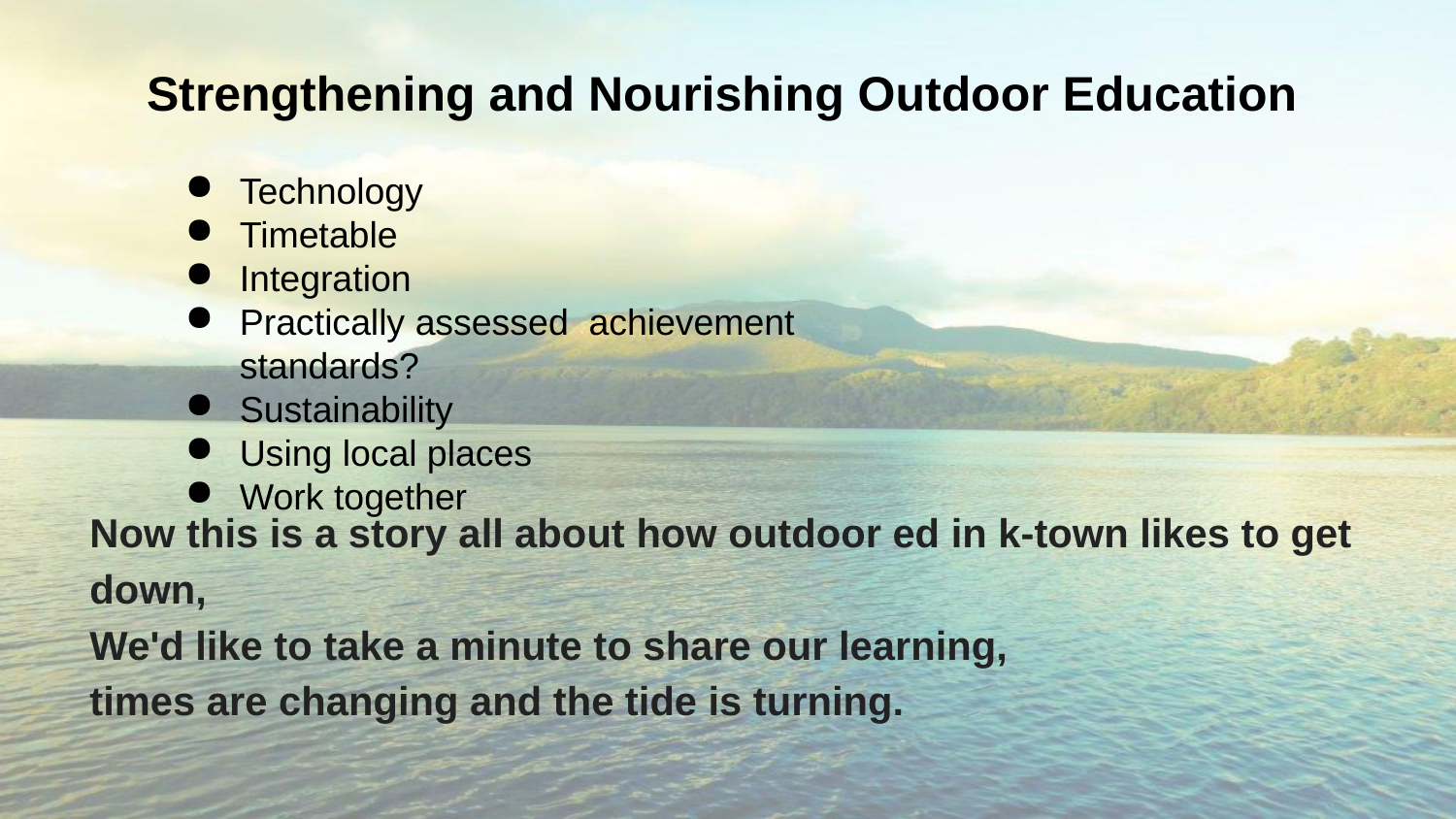

Strengthening and Nourishing Outdoor Education

Technology
Timetable
Integration
Practically assessed  achievement standards?
Sustainability
Using local places
Work together

Now this is a story all about how outdoor ed in k-town likes to get down,
We'd like to take a minute to share our learning,
times are changing and the tide is turning.